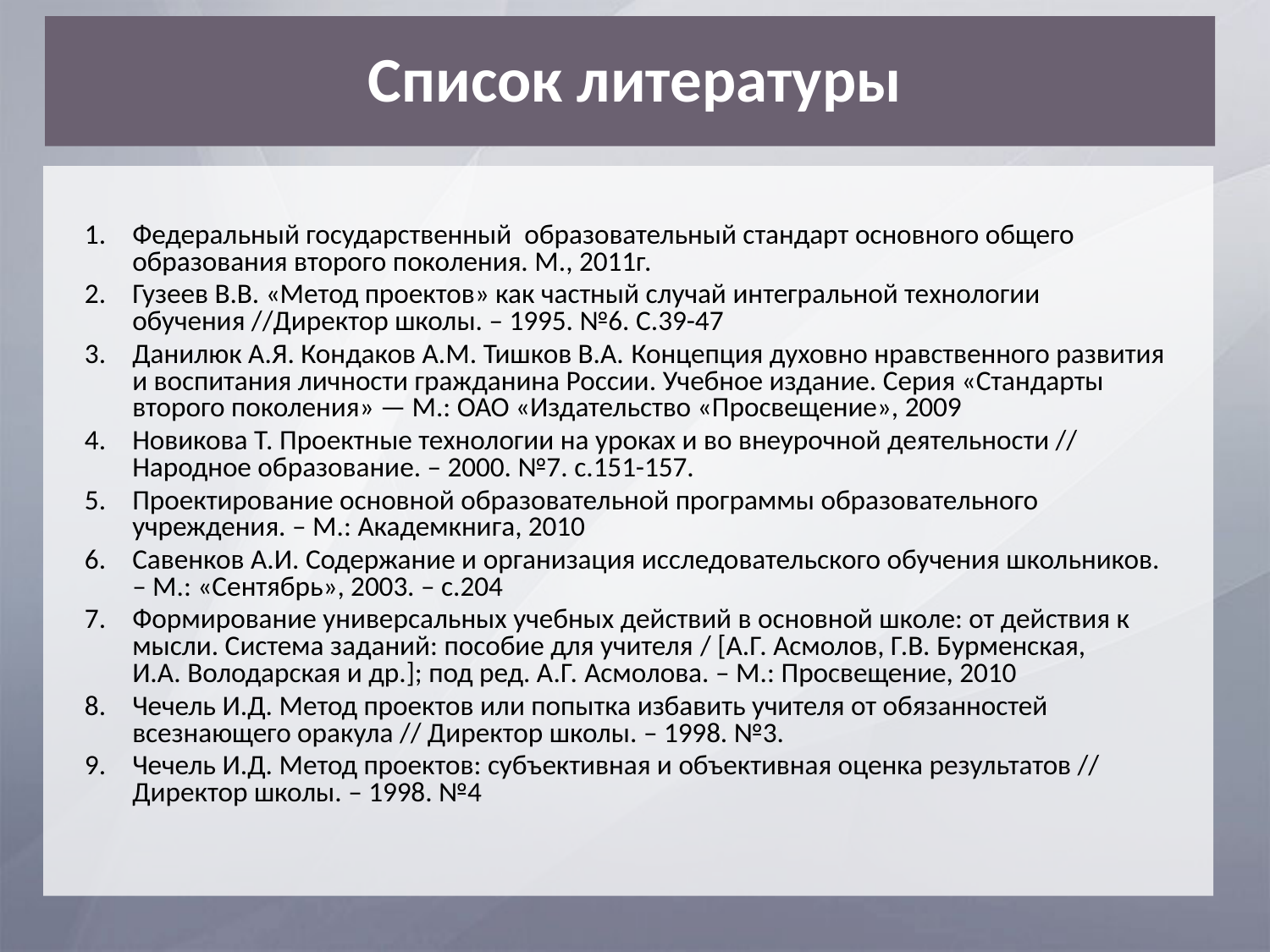

Список литературы

Федеральный государственный  образовательный стандарт основного общего образования второго поколения. М., 2011г.
Гузеев В.В. «Метод проектов» как частный случай интегральной технологии обучения //Директор школы. – 1995. №6. С.39-47
Данилюк А.Я. Кондаков А.М. Тишков В.А. Концепция духовно нравственного развития и воспитания личности гражданина России. Учебное издание. Серия «Стандарты второго поколения» — М.: ОАО «Издательство «Просвещение», 2009
Новикова Т. Проектные технологии на уроках и во внеурочной деятельности // Народное образование. – 2000. №7. с.151-157.
Проектирование основной образовательной программы образовательного учреждения. – М.: Академкнига, 2010
Савенков А.И. Содержание и организация исследовательского обучения школьников. – М.: «Сентябрь», 2003. – с.204
Формирование универсальных учебных действий в основной школе: от действия к мысли. Система заданий: пособие для учителя / [А.Г. Асмолов, Г.В. Бурменская, И.А. Володарская и др.]; под ред. А.Г. Асмолова. – М.: Просвещение, 2010
Чечель И.Д. Метод проектов или попытка избавить учителя от обязанностей всезнающего оракула // Директор школы. – 1998. №3.
Чечель И.Д. Метод проектов: субъективная и объективная оценка результатов // Директор школы. – 1998. №4